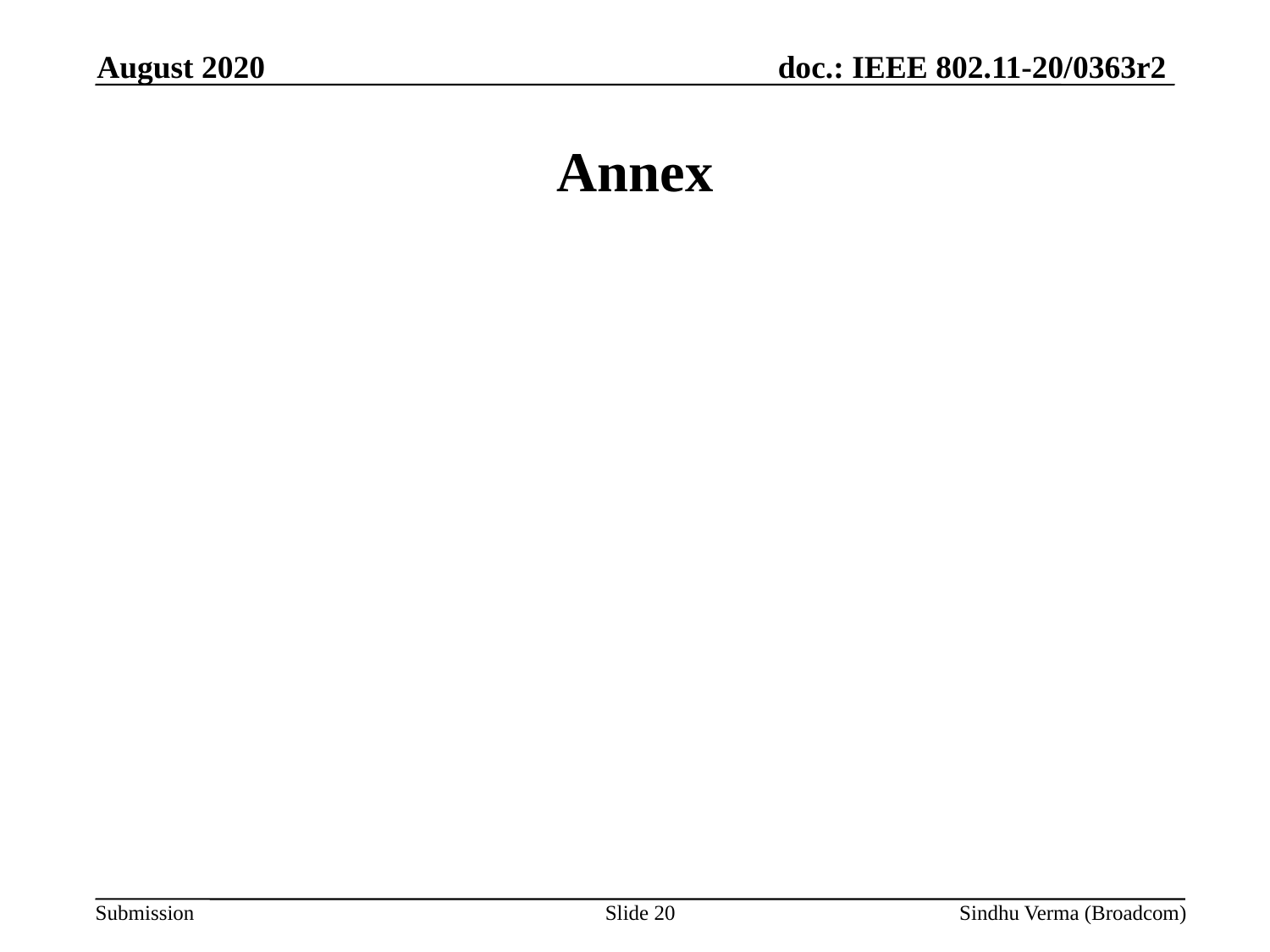

August 2020
# Annex

Slide 20
Sindhu Verma (Broadcom)